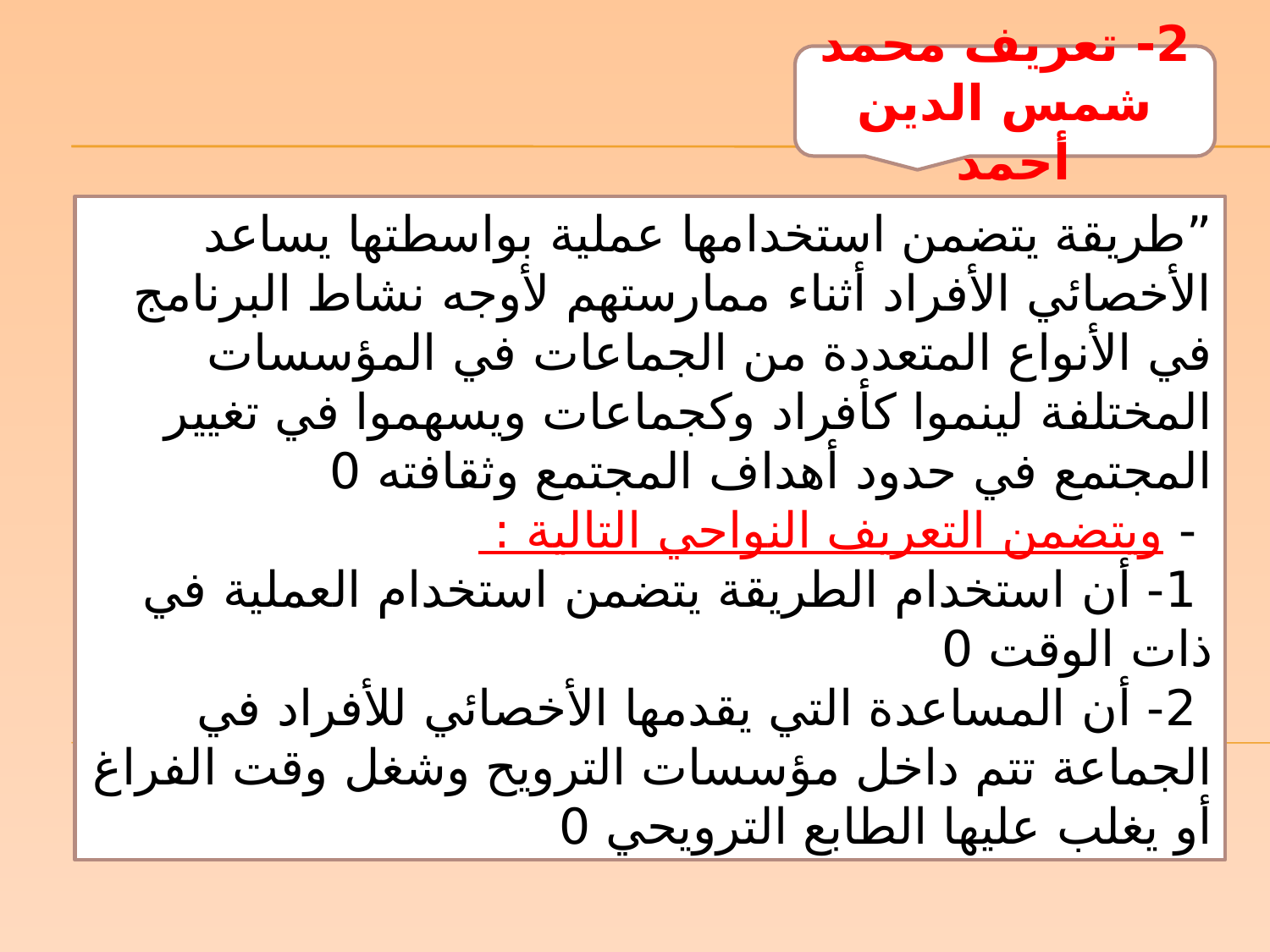

2- تعريف محمد شمس الدين أحمد
”طريقة يتضمن استخدامها عملية بواسطتها يساعد الأخصائي الأفراد أثناء ممارستهم لأوجه نشاط البرنامج في الأنواع المتعددة من الجماعات في المؤسسات المختلفة لينموا كأفراد وكجماعات ويسهموا في تغيير المجتمع في حدود أهداف المجتمع وثقافته 0
 - ويتضمن التعريف النواحي التالية :
 1- أن استخدام الطريقة يتضمن استخدام العملية في ذات الوقت 0
 2- أن المساعدة التي يقدمها الأخصائي للأفراد في الجماعة تتم داخل مؤسسات الترويح وشغل وقت الفراغ أو يغلب عليها الطابع الترويحي 0